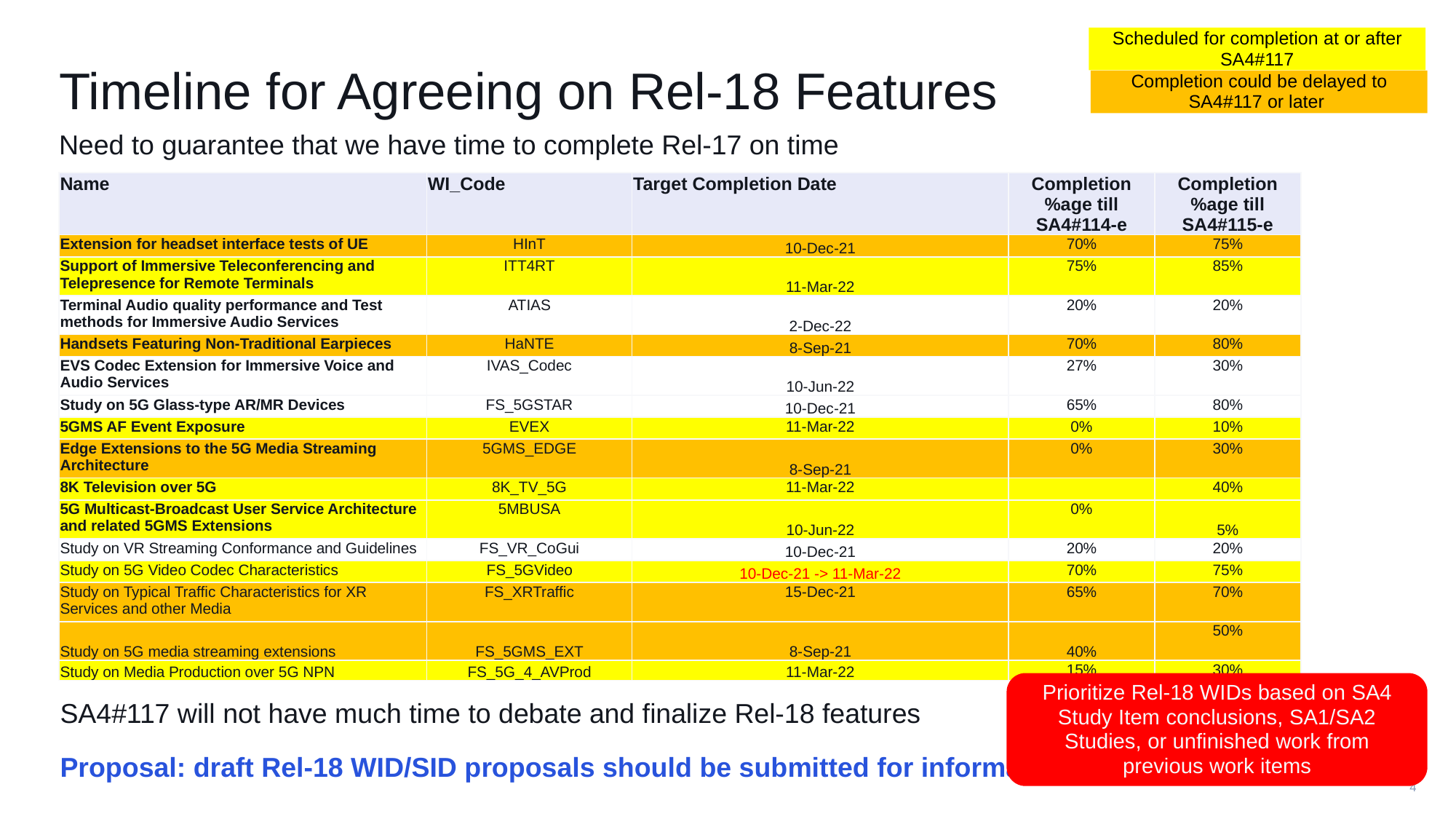

Scheduled for completion at or after SA4#117
# Timeline for Agreeing on Rel-18 Features
Completion could be delayed to SA4#117 or later
Need to guarantee that we have time to complete Rel-17 on time
| Name | WI\_Code | Target Completion Date | Completion %age till SA4#114-e | Completion %age till SA4#115-e |
| --- | --- | --- | --- | --- |
| Extension for headset interface tests of UE | HInT | 10-Dec-21 | 70% | 75% |
| Support of Immersive Teleconferencing and Telepresence for Remote Terminals | ITT4RT | 11-Mar-22 | 75% | 85% |
| Terminal Audio quality performance and Test methods for Immersive Audio Services | ATIAS | 2-Dec-22 | 20% | 20% |
| Handsets Featuring Non-Traditional Earpieces | HaNTE | 8-Sep-21 | 70% | 80% |
| EVS Codec Extension for Immersive Voice and Audio Services | IVAS\_Codec | 10-Jun-22 | 27% | 30% |
| Study on 5G Glass-type AR/MR Devices | FS\_5GSTAR | 10-Dec-21 | 65% | 80% |
| 5GMS AF Event Exposure | EVEX | 11-Mar-22 | 0% | 10% |
| Edge Extensions to the 5G Media Streaming Architecture | 5GMS\_EDGE | 8-Sep-21 | 0% | 30% |
| 8K Television over 5G | 8K\_TV\_5G | 11-Mar-22 |  | 40% |
| 5G Multicast-Broadcast User Service Architecture and related 5GMS Extensions | 5MBUSA | 10-Jun-22 | 0% | 5% |
| Study on VR Streaming Conformance and Guidelines | FS\_VR\_CoGui | 10-Dec-21 | 20% | 20% |
| Study on 5G Video Codec Characteristics | FS\_5GVideo | 10-Dec-21 -> 11-Mar-22 | 70% | 75% |
| Study on Typical Traffic Characteristics for XR Services and other Media | FS\_XRTraffic | 15-Dec-21 | 65% | 70% |
| Study on 5G media streaming extensions | FS\_5GMS\_EXT | 8-Sep-21 | 40% | 50% |
| Study on Media Production over 5G NPN | FS\_5G\_4\_AVProd | 11-Mar-22 | 15% | 30% |
Prioritize Rel-18 WIDs based on SA4 Study Item conclusions, SA1/SA2 Studies, or unfinished work from previous work items
SA4#117 will not have much time to debate and finalize Rel-18 features
Proposal: draft Rel-18 WID/SID proposals should be submitted for information